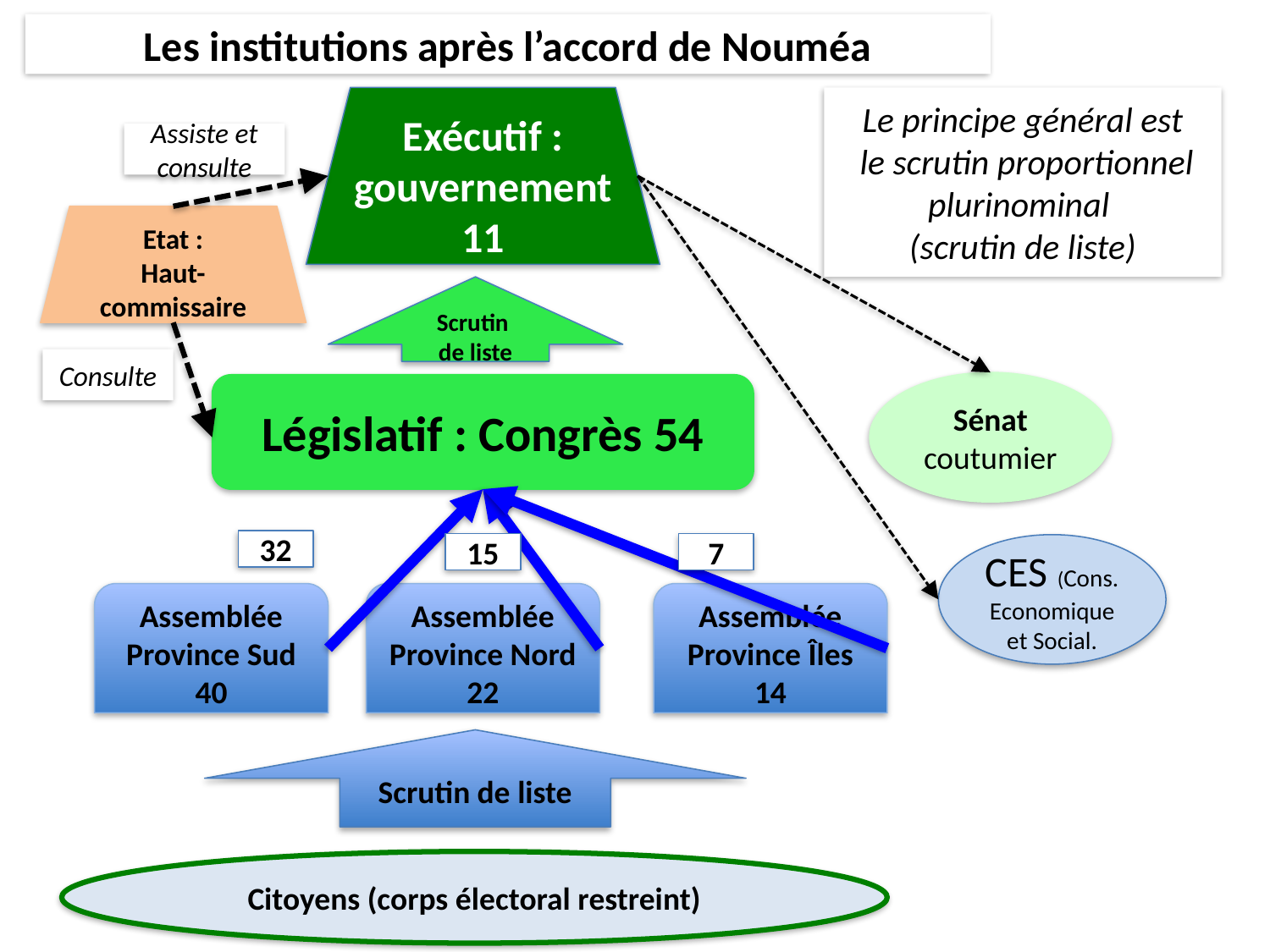

Les institutions après l’accord de Nouméa
Exécutif : gouvernement 11
Le principe général est
 le scrutin proportionnel plurinominal
(scrutin de liste)
Assiste et consulte
Etat :
Haut-commissaire
Scrutin
de liste
Consulte
Sénat coutumier
Législatif : Congrès 54
32
15
7
CES (Cons. Economique et Social.
Assemblée Province Sud
40
Assemblée Province Nord
22
Assemblée Province Îles
14
Scrutin de liste
Citoyens (corps électoral restreint)